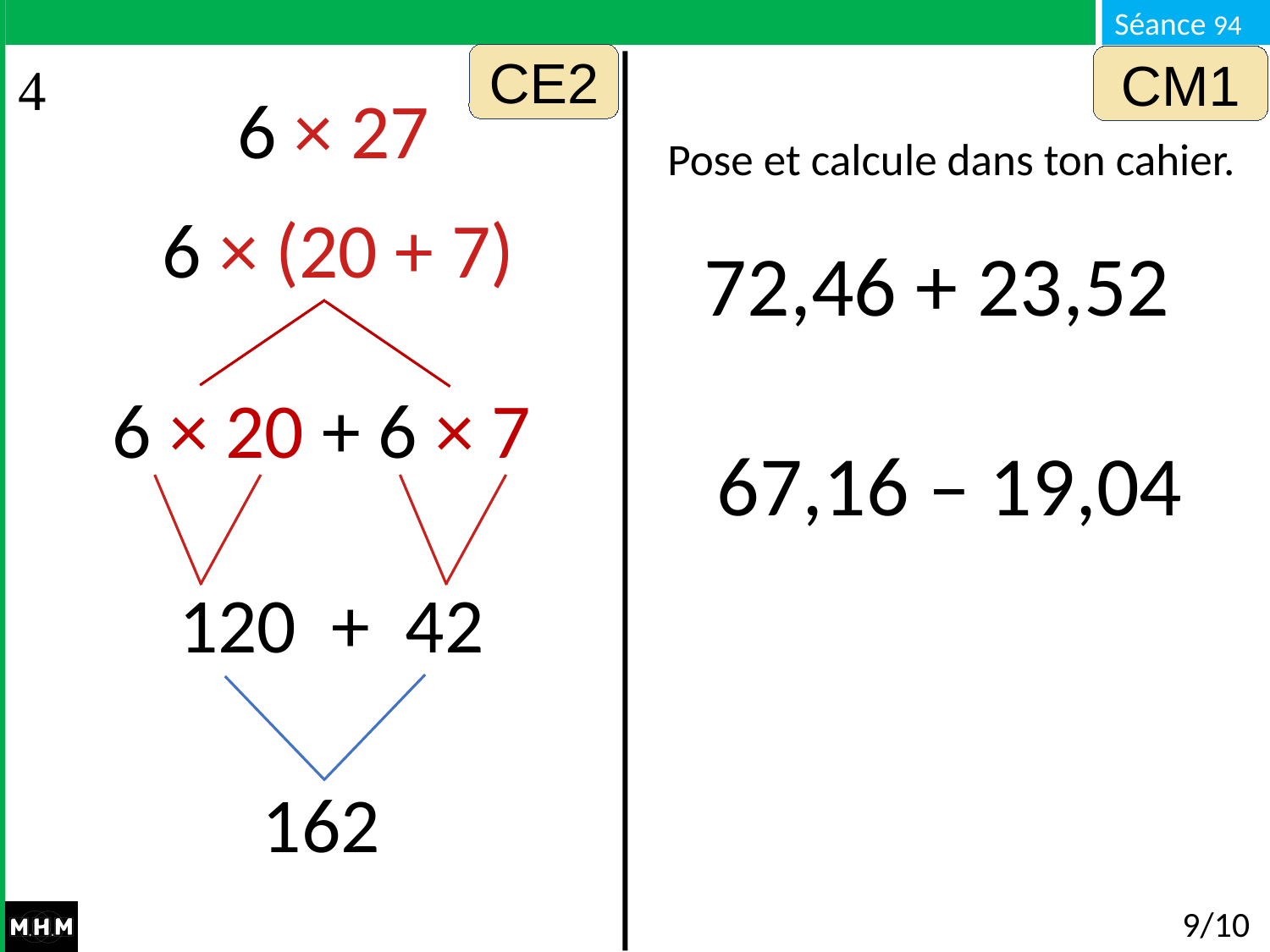

CE2
CM1

6 × 27
Pose et calcule dans ton cahier.
6 × (20 + 7)
72,46 + 23,52
6 × 20 + 6 × 7
67,16 – 19,04
120  +  42
162
# 9/10